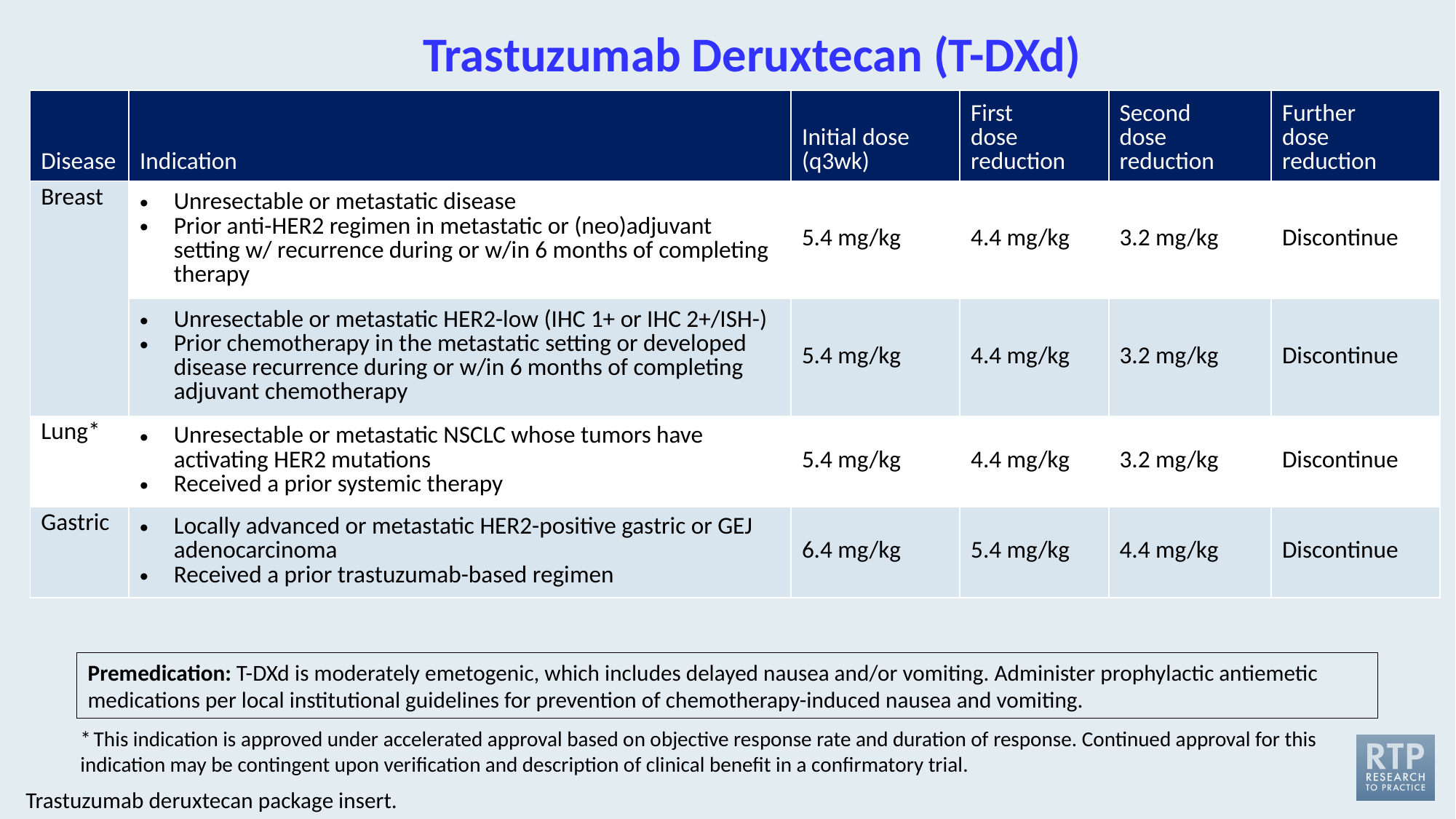

# Trastuzumab Deruxtecan (T-DXd)
| Disease | Indication | Initial dose (q3wk) | First dose reduction | Second dose reduction | Further dose reduction |
| --- | --- | --- | --- | --- | --- |
| Breast | Unresectable or metastatic disease Prior anti-HER2 regimen in metastatic or (neo)adjuvant setting w/ recurrence during or w/in 6 months of completing therapy | 5.4 mg/kg | 4.4 mg/kg | 3.2 mg/kg | Discontinue |
|  | Unresectable or metastatic HER2-low (IHC 1+ or IHC 2+/ISH-) Prior chemotherapy in the metastatic setting or developed disease recurrence during or w/in 6 months of completing adjuvant chemotherapy | 5.4 mg/kg | 4.4 mg/kg | 3.2 mg/kg | Discontinue |
| Lung\* | Unresectable or metastatic NSCLC whose tumors have activating HER2 mutations Received a prior systemic therapy | 5.4 mg/kg | 4.4 mg/kg | 3.2 mg/kg | Discontinue |
| Gastric | Locally advanced or metastatic HER2-positive gastric or GEJ adenocarcinoma Received a prior trastuzumab-based regimen | 6.4 mg/kg | 5.4 mg/kg | 4.4 mg/kg | Discontinue |
Premedication: T-DXd is moderately emetogenic, which includes delayed nausea and/or vomiting. Administer prophylactic antiemetic medications per local institutional guidelines for prevention of chemotherapy-induced nausea and vomiting.
* This indication is approved under accelerated approval based on objective response rate and duration of response. Continued approval for this indication may be contingent upon verification and description of clinical benefit in a confirmatory trial.
Trastuzumab deruxtecan package insert.